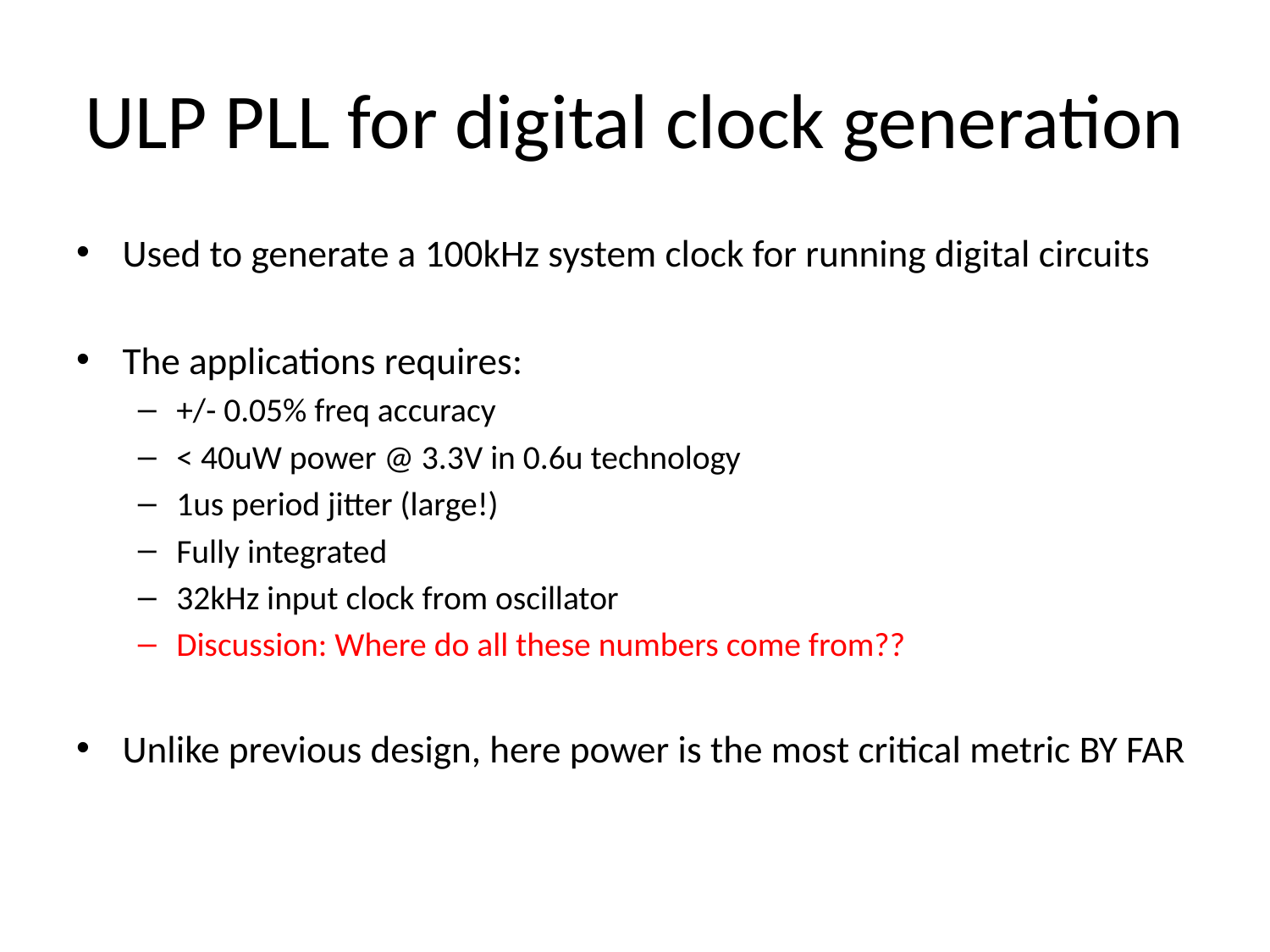

# ULP PLL for digital clock generation
Used to generate a 100kHz system clock for running digital circuits

The applications requires:
+/- 0.05% freq accuracy
< 40uW power @ 3.3V in 0.6u technology
1us period jitter (large!)
Fully integrated
32kHz input clock from oscillator
Discussion: Where do all these numbers come from??

Unlike previous design, here power is the most critical metric BY FAR